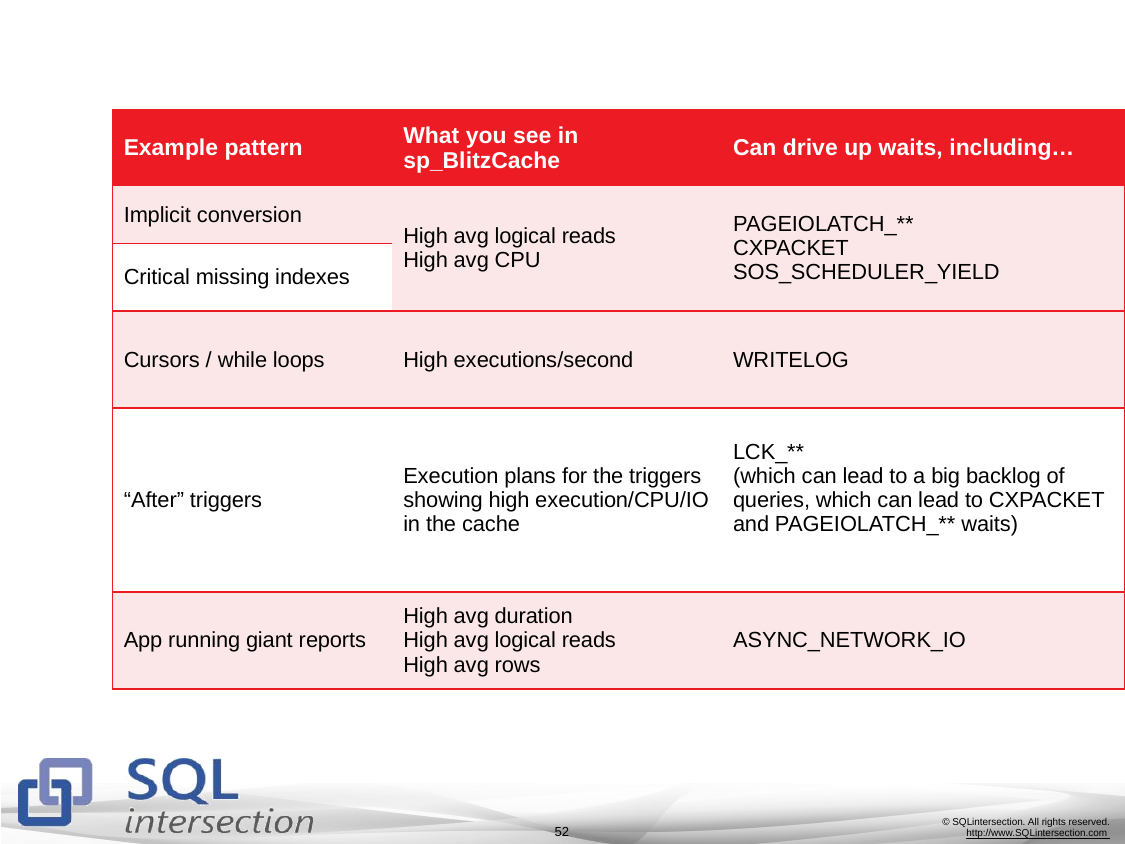

| Example pattern | What you see in sp\_BlitzCache | Can drive up waits, including… |
| --- | --- | --- |
| Implicit conversion | High avg logical reads High avg CPU | PAGEIOLATCH\_\*\* CXPACKET SOS\_SCHEDULER\_YIELD |
| Critical missing indexes |  |  |
| Cursors / while loops | High executions/second | WRITELOG |
| “After” triggers | Execution plans for the triggers showing high execution/CPU/IO in the cache | LCK\_\*\* (which can lead to a big backlog of queries, which can lead to CXPACKET and PAGEIOLATCH\_\*\* waits) |
| App running giant reports | High avg duration High avg logical reads High avg rows | ASYNC\_NETWORK\_IO |